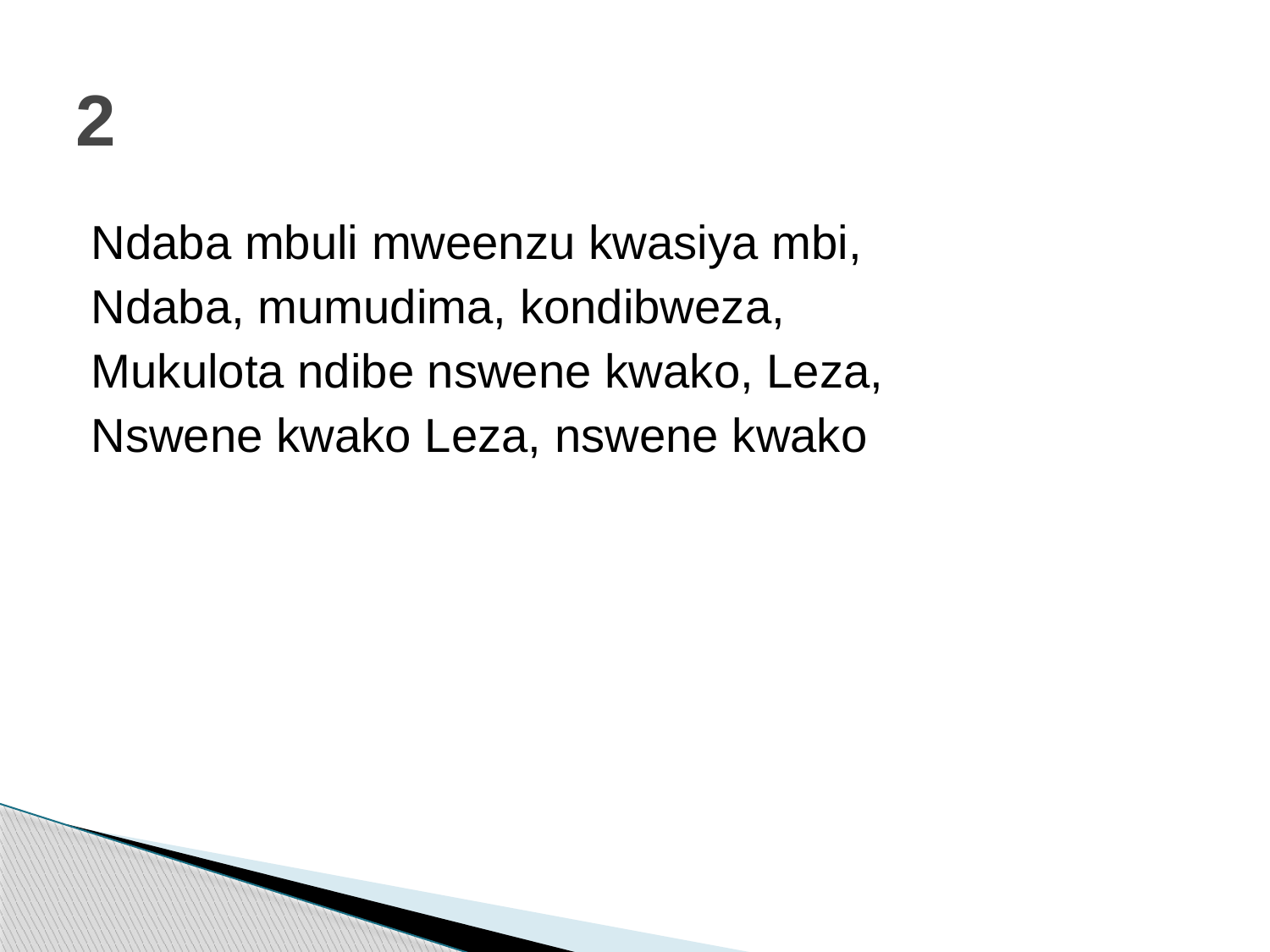

# 2
Ndaba mbuli mweenzu kwasiya mbi,
Ndaba, mumudima, kondibweza,
Mukulota ndibe nswene kwako, Leza,
Nswene kwako Leza, nswene kwako